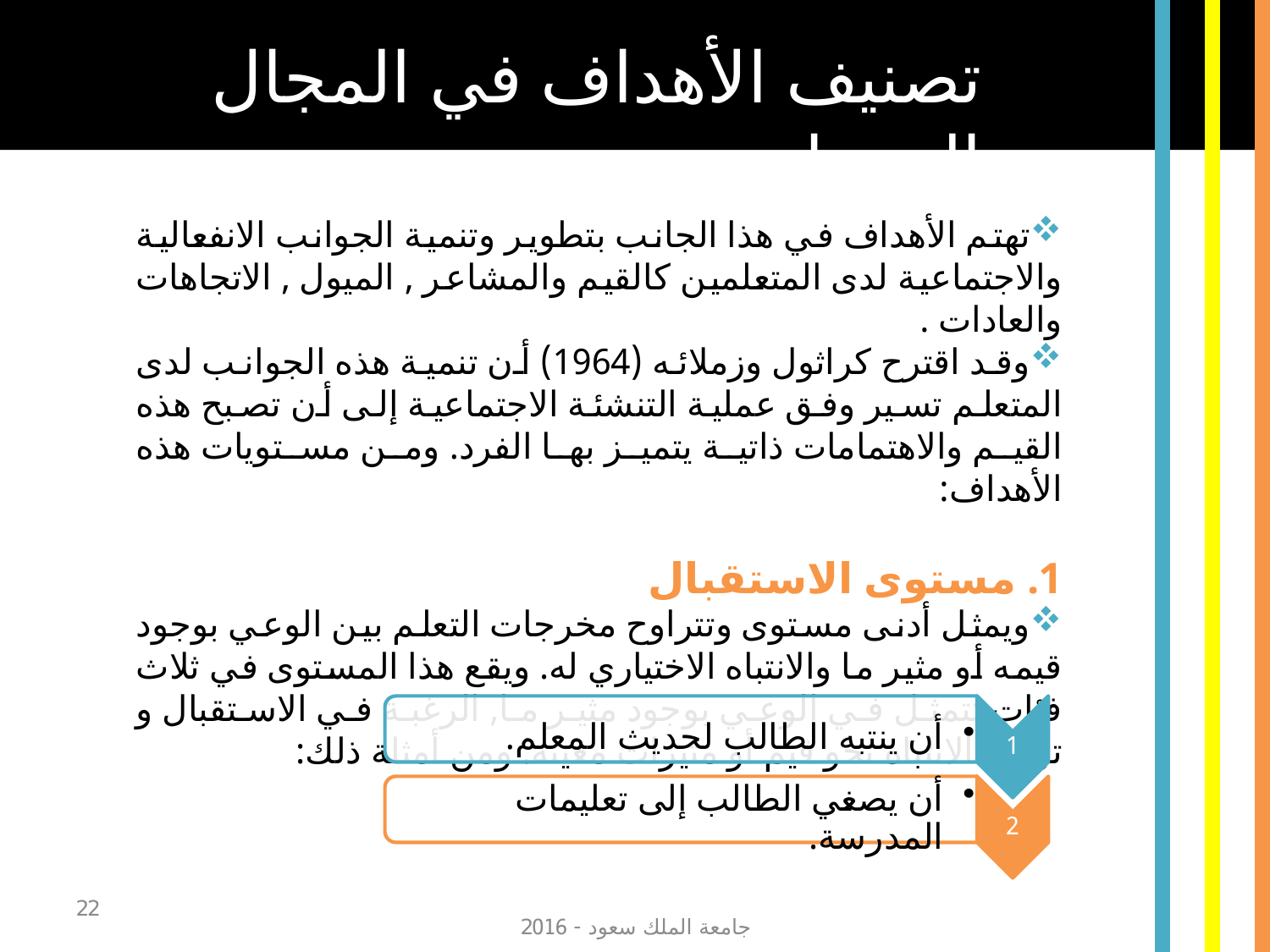

تصنيف الأهداف في المجال الوجداني
تهتم الأهداف في هذا الجانب بتطوير وتنمية الجوانب الانفعالية والاجتماعية لدى المتعلمين كالقيم والمشاعر , الميول , الاتجاهات والعادات .
وقد اقترح كراثول وزملائه (1964) أن تنمية هذه الجوانب لدى المتعلم تسير وفق عملية التنشئة الاجتماعية إلى أن تصبح هذه القيم والاهتمامات ذاتية يتميز بها الفرد. ومن مستويات هذه الأهداف:

1. مستوى الاستقبال
ويمثل أدنى مستوى وتتراوح مخرجات التعلم بين الوعي بوجود قيمه أو مثير ما والانتباه الاختياري له. ويقع هذا المستوى في ثلاث فئات تتمثل في الوعي بوجود مثير ما, الرغبة في الاستقبال و توجيه الانتباه نحو قيم أو مثيرات معينة. ومن أمثلة ذلك:
1
أن ينتبه الطالب لحديث المعلم.
2
أن يصغي الطالب إلى تعليمات المدرسة.
22
جامعة الملك سعود - 2016